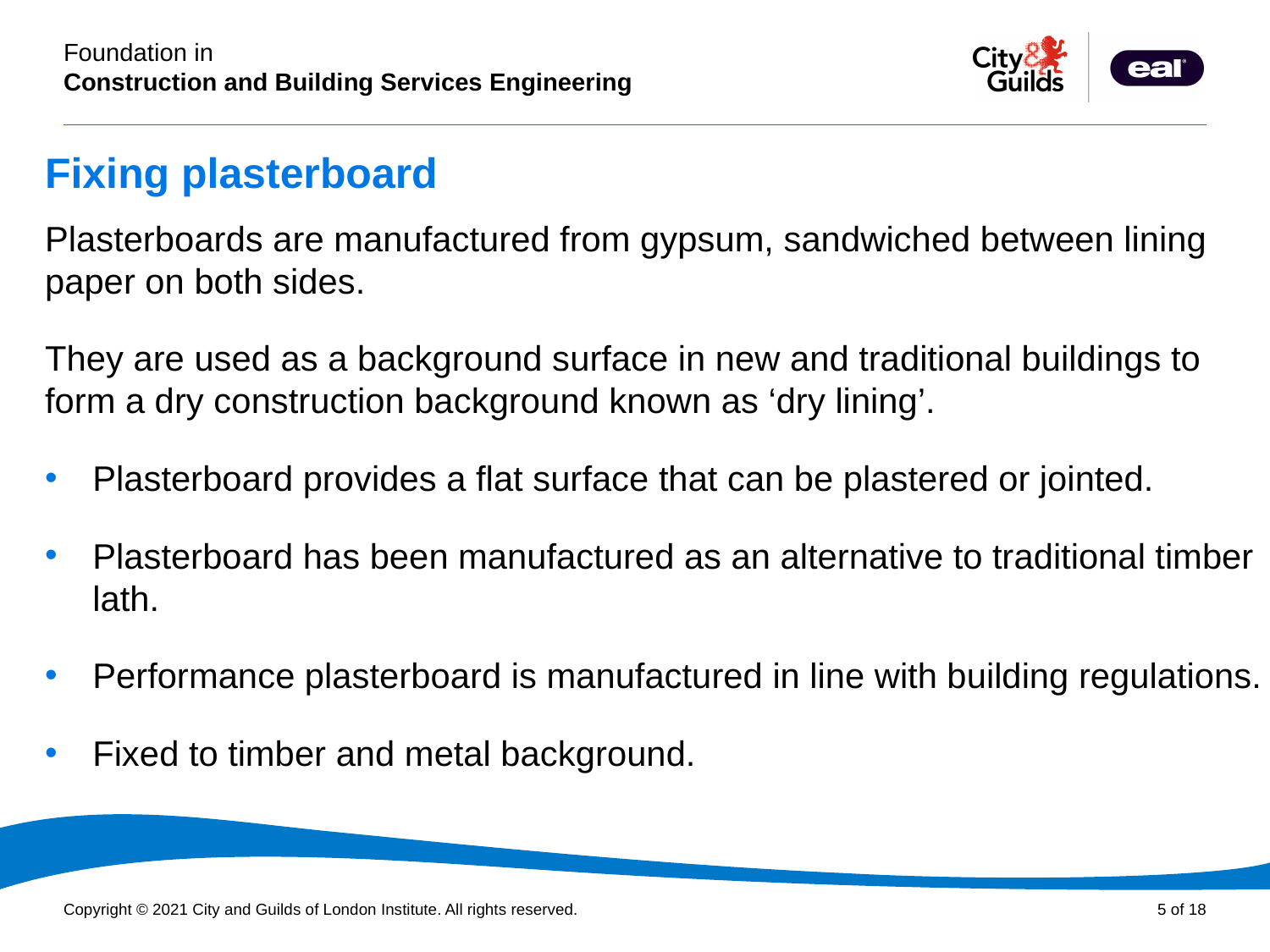

# Fixing plasterboard
Plasterboards are manufactured from gypsum, sandwiched between lining paper on both sides.
They are used as a background surface in new and traditional buildings to form a dry construction background known as ‘dry lining’.
Plasterboard provides a ﬂat surface that can be plastered or jointed.
Plasterboard has been manufactured as an alternative to traditional timber lath.
Performance plasterboard is manufactured in line with building regulations.
Fixed to timber and metal background.